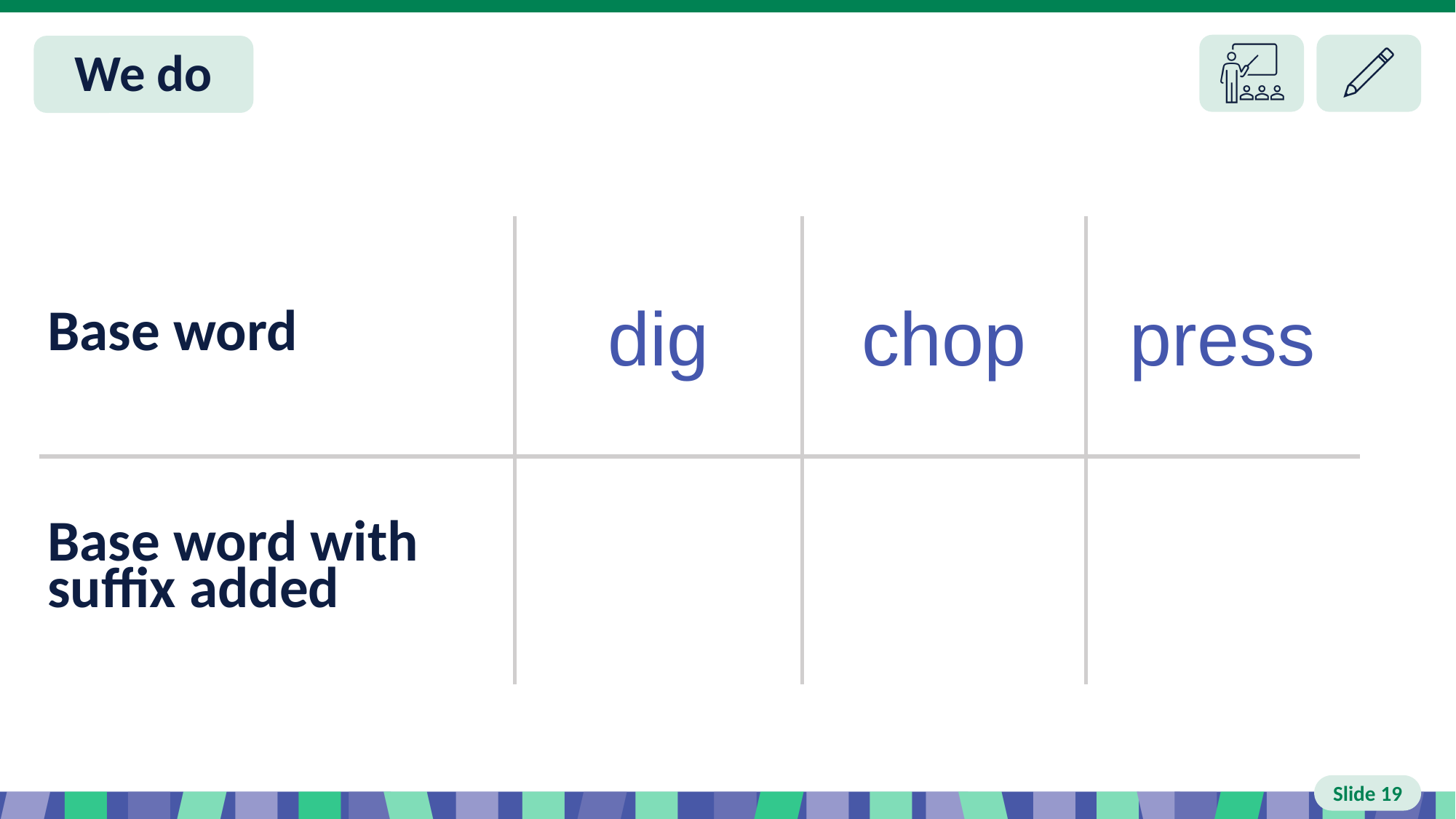

Slide 19 We do
| Base word | dig | chop | press |
| --- | --- | --- | --- |
| Base word with suffix added |  |  |  |